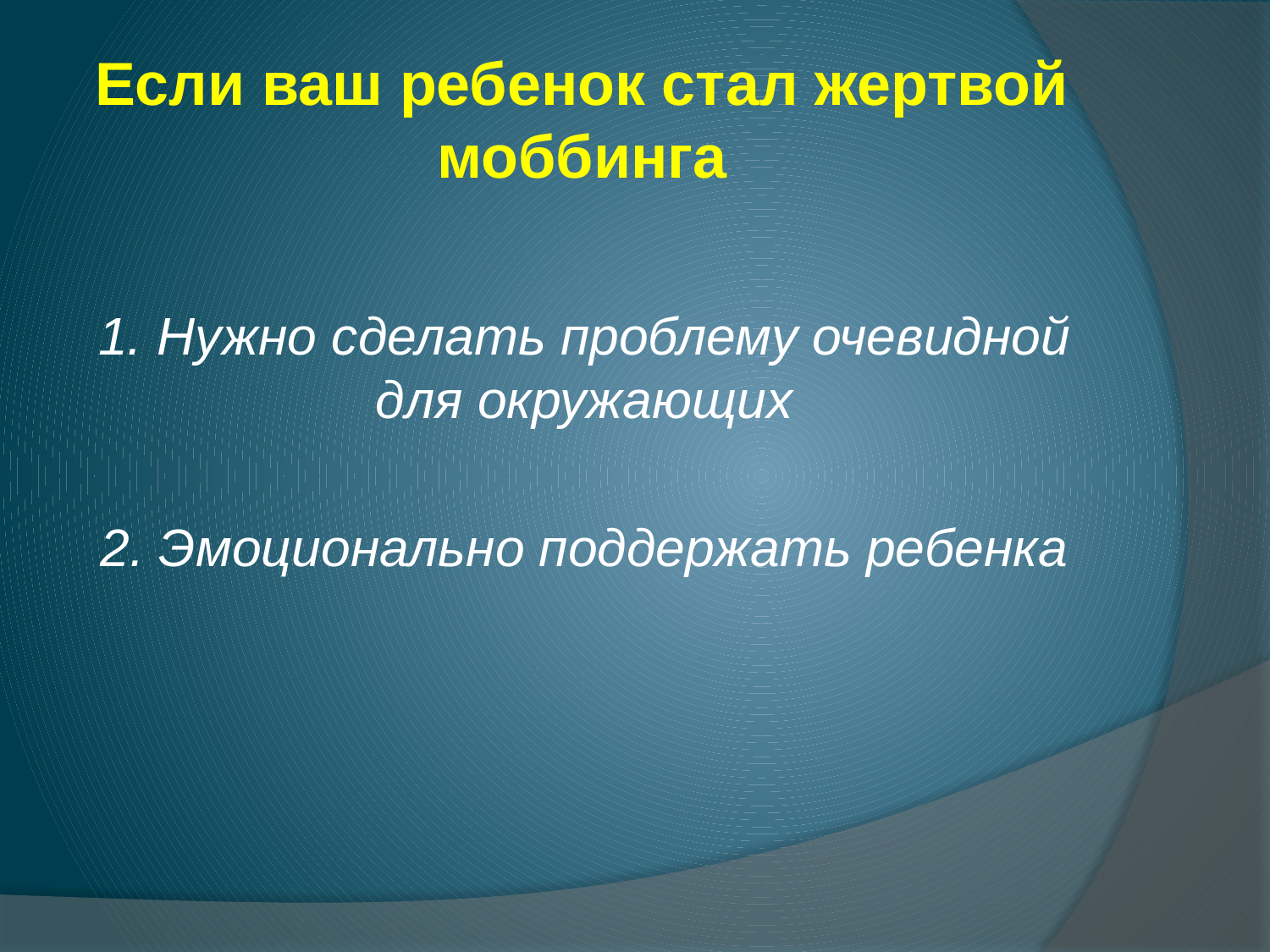

# Если ваш ребенок стал жертвой моббинга

1. Нужно сделать проблему очевидной для окружающих

2. Эмоционально поддержать ребенка